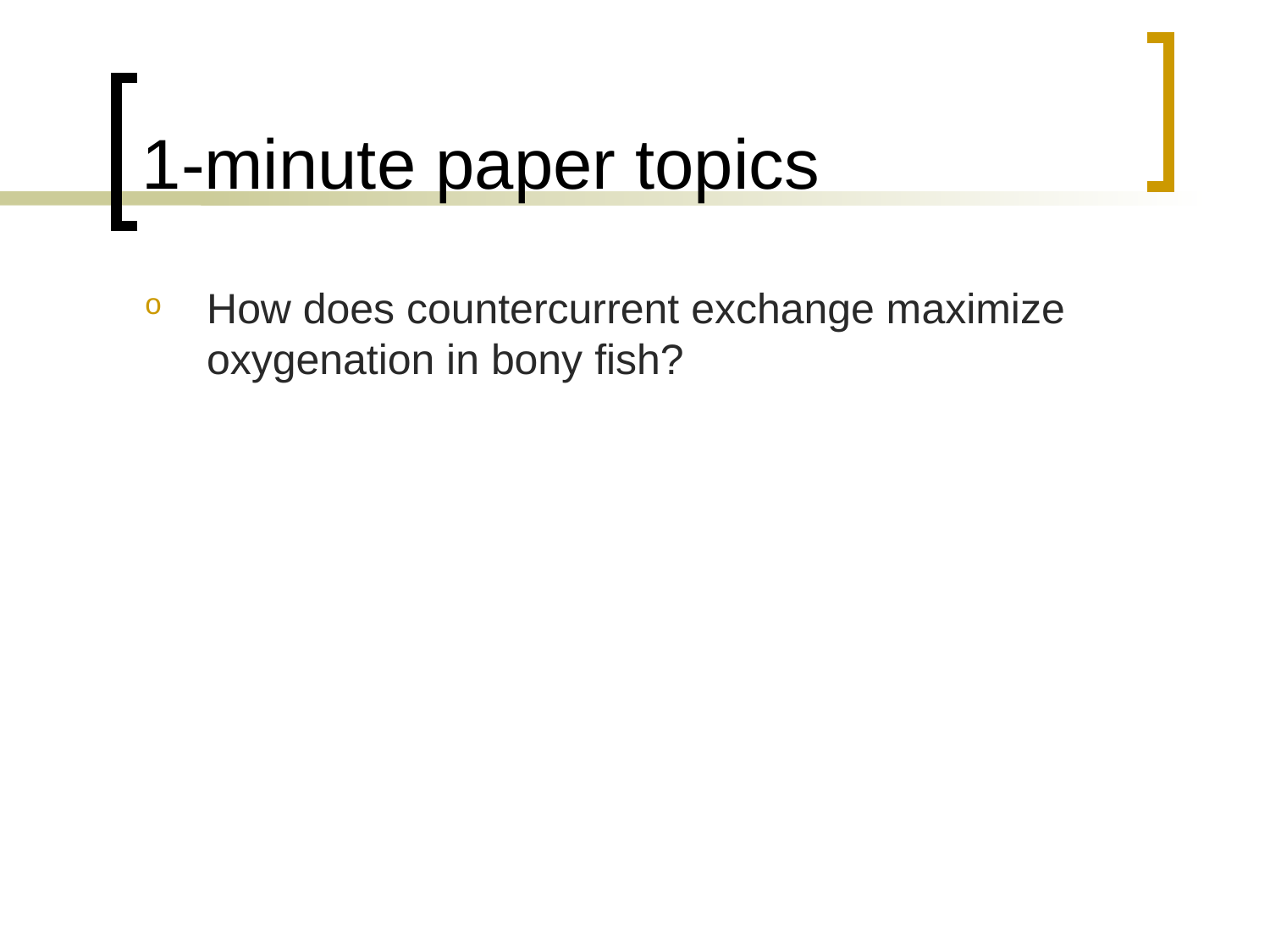

# 1-minute paper topics
How does countercurrent exchange maximize oxygenation in bony fish?